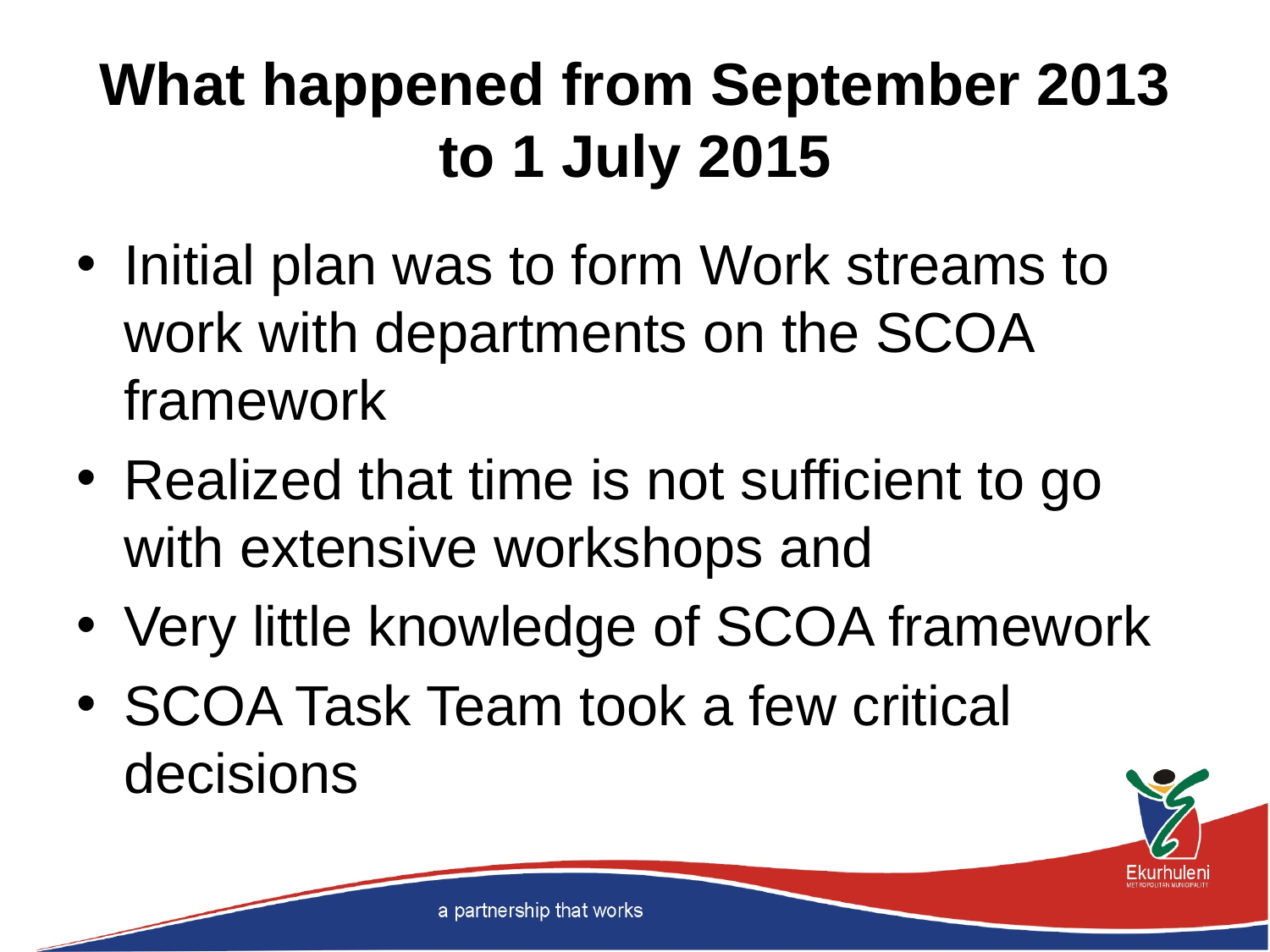

# What happened from September 2013 to 1 July 2015
Initial plan was to form Work streams to work with departments on the SCOA framework
Realized that time is not sufficient to go with extensive workshops and
Very little knowledge of SCOA framework
SCOA Task Team took a few critical decisions